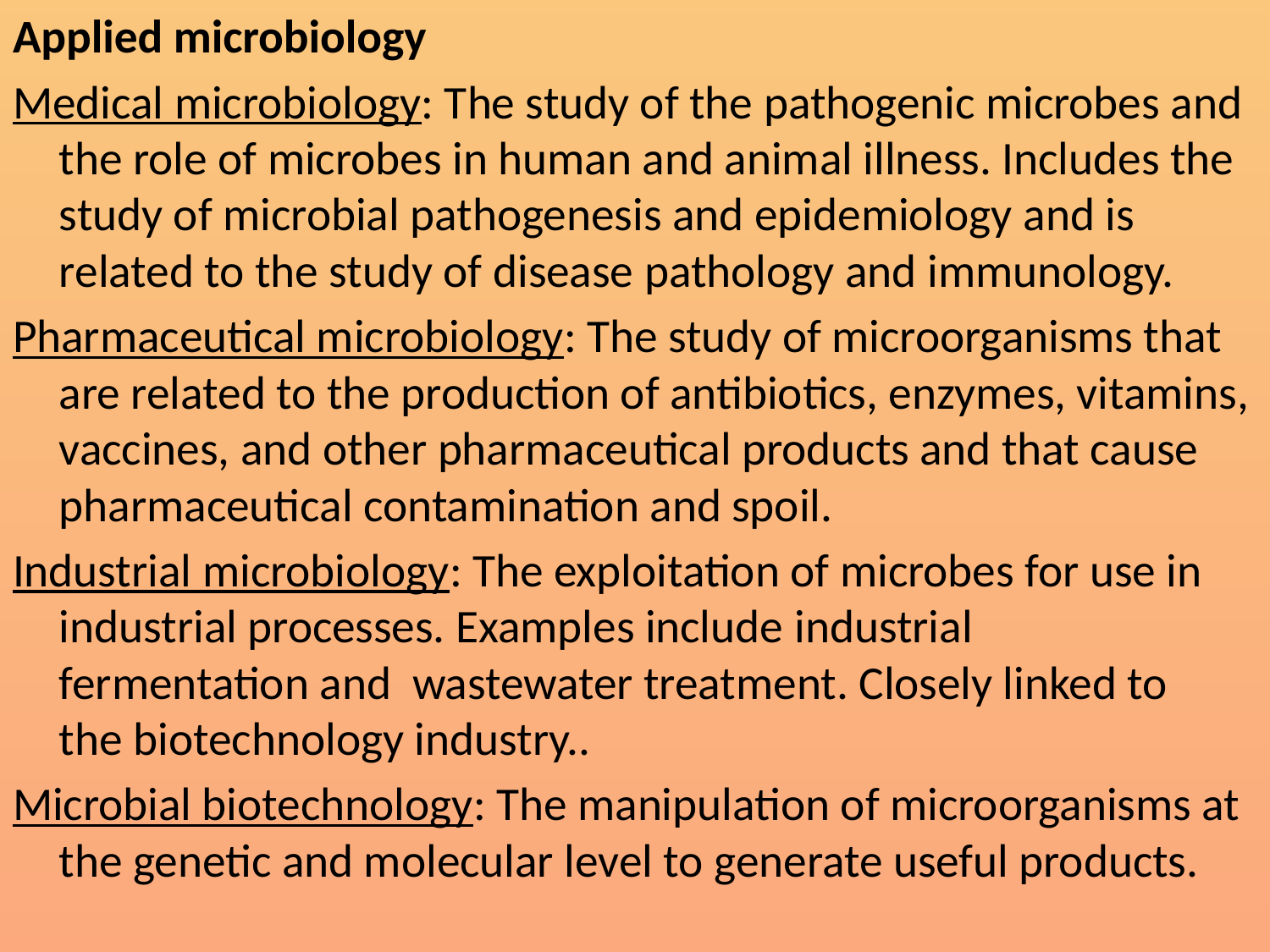

Applied microbiology
Medical microbiology: The study of the pathogenic microbes and the role of microbes in human and animal illness. Includes the study of microbial pathogenesis and epidemiology and is related to the study of disease pathology and immunology.
Pharmaceutical microbiology: The study of microorganisms that are related to the production of antibiotics, enzymes, vitamins, vaccines, and other pharmaceutical products and that cause pharmaceutical contamination and spoil.
Industrial microbiology: The exploitation of microbes for use in industrial processes. Examples include industrial fermentation and  wastewater treatment. Closely linked to the biotechnology industry..
Microbial biotechnology: The manipulation of microorganisms at the genetic and molecular level to generate useful products.

#